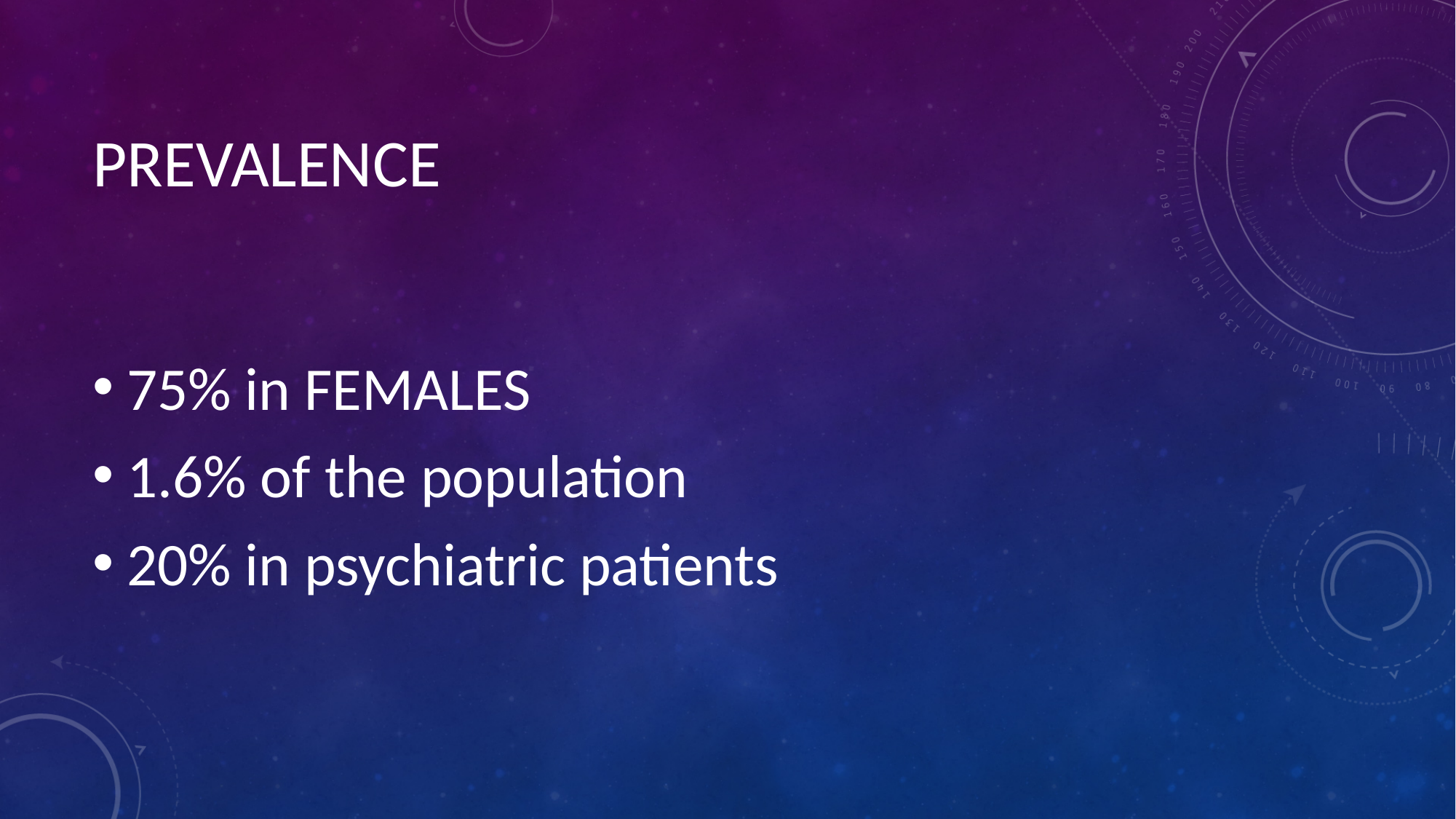

# prevalence
75% in FEMALES
1.6% of the population
20% in psychiatric patients